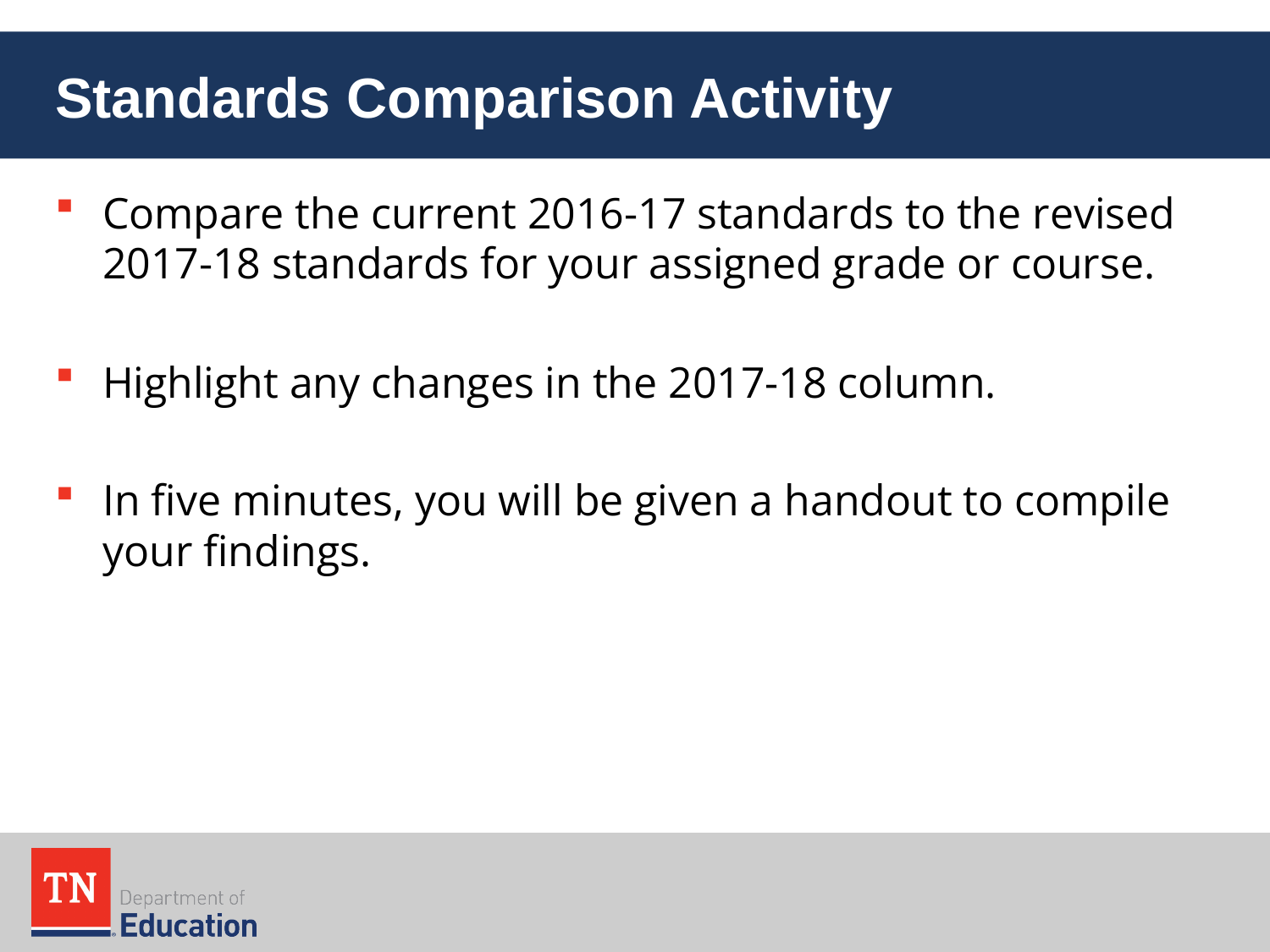

# Standards Comparison Activity
Compare the current 2016-17 standards to the revised 2017-18 standards for your assigned grade or course.

Highlight any changes in the 2017-18 column.

In five minutes, you will be given a handout to compile your findings.